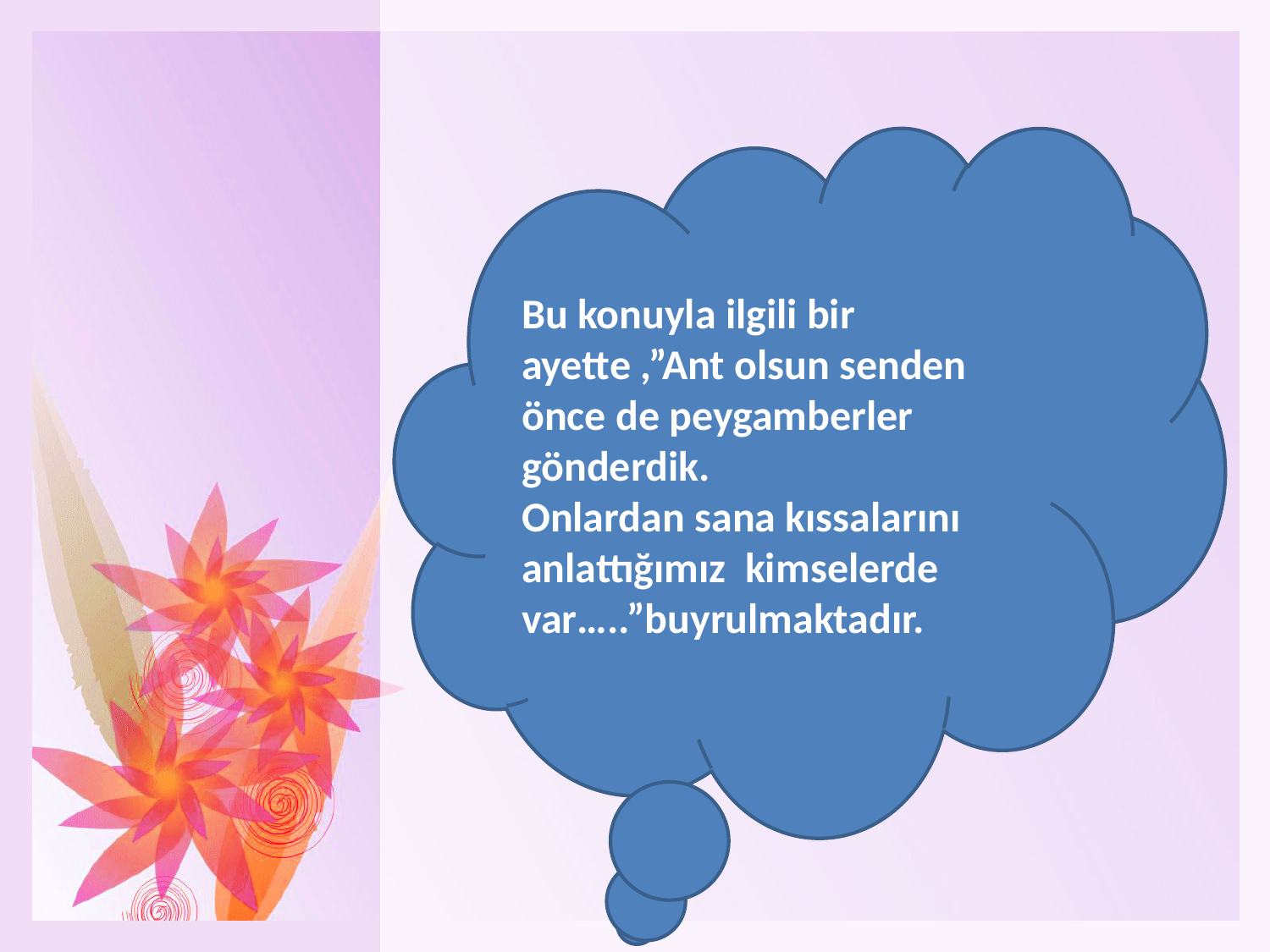

Bu konuyla ilgili bir ayette ,”Ant olsun senden önce de peygamberler gönderdik.
Onlardan sana kıssalarını anlattığımız  kimselerde var…..”buyrulmaktadır.